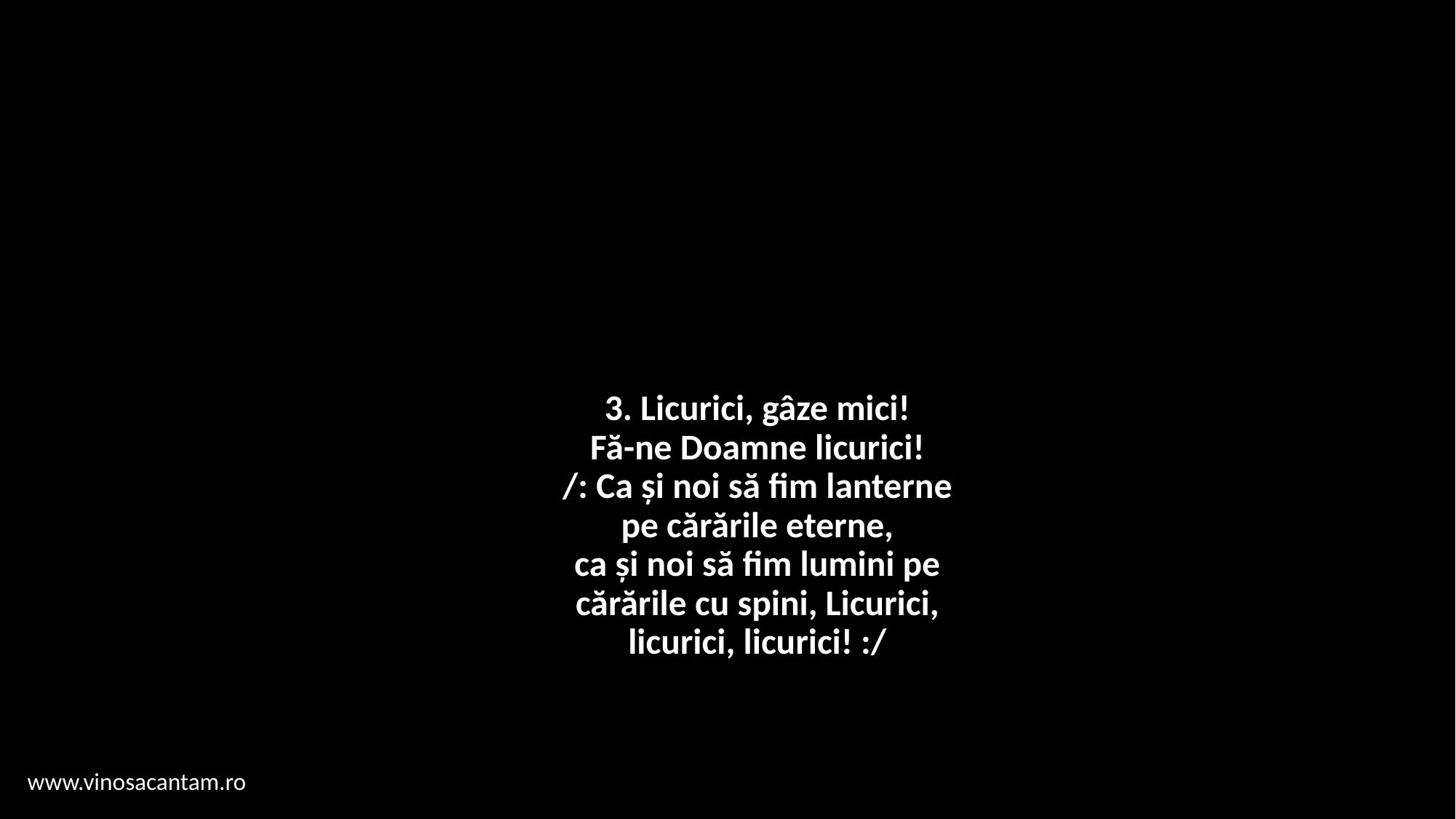

# 3. Licurici, gâze mici! Fă-ne Doamne licurici! /: Ca şi noi să fim lanterne pe cărările eterne, ca şi noi să fim lumini pe cărările cu spini, Licurici, licurici, licurici! :/
www.vinosacantam.ro